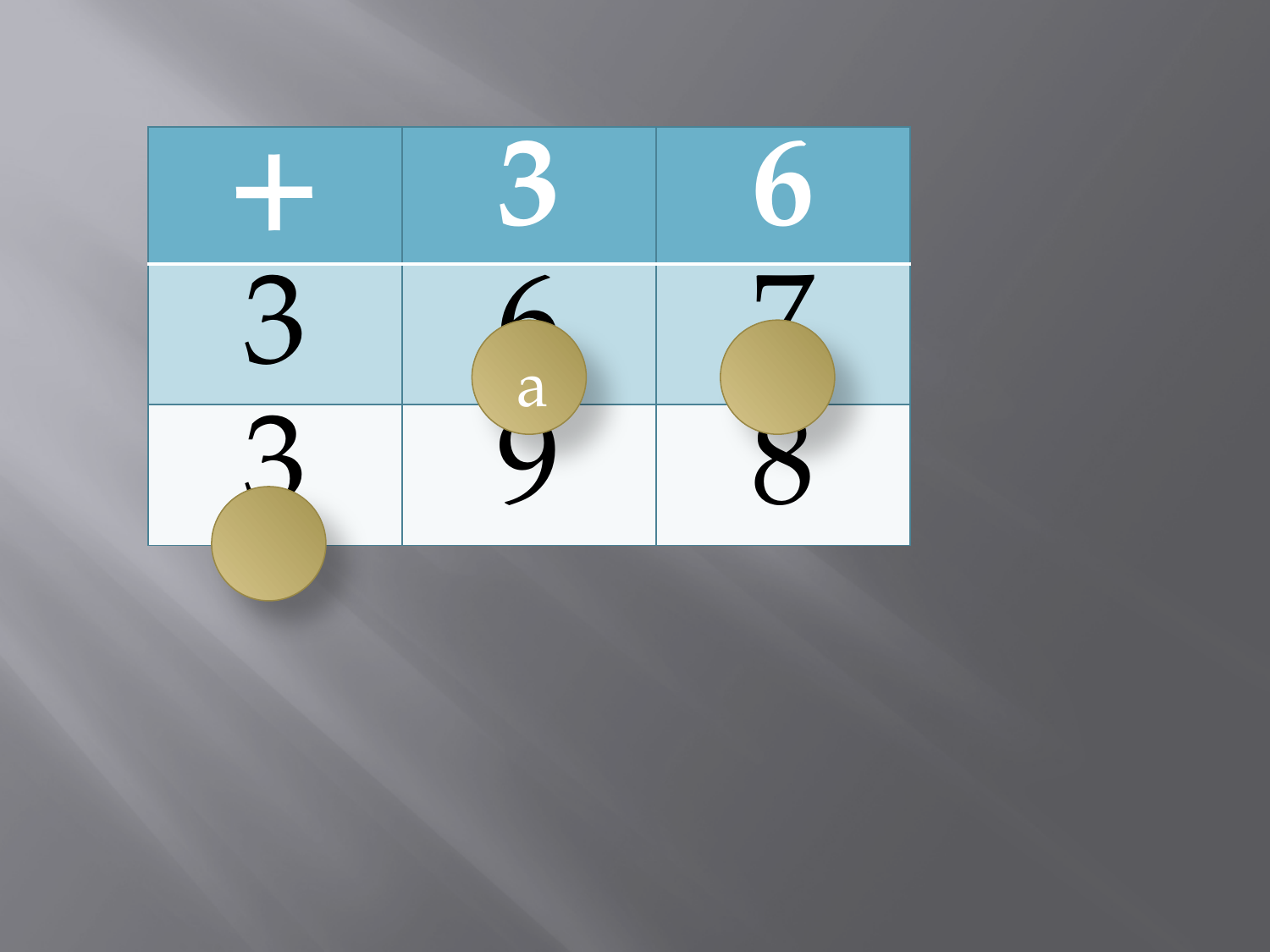

| + | 3 | 6 |
| --- | --- | --- |
| 3 | 6 | 7 |
| 3 | 9 | 8 |
  a